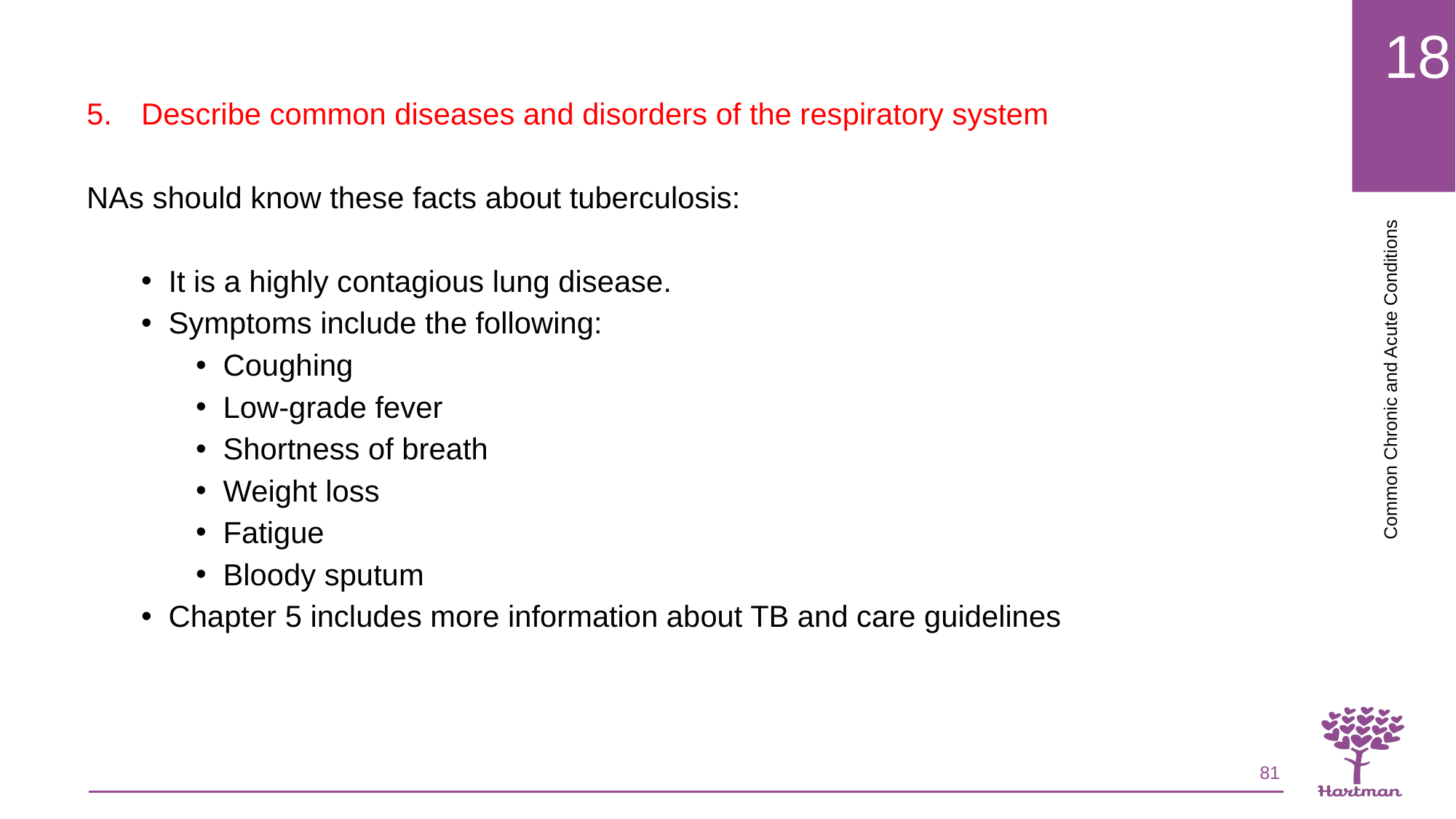

Describe common diseases and disorders of the respiratory system

NAs should know these facts about tuberculosis:

It is a highly contagious lung disease.
Symptoms include the following:
Coughing
Low-grade fever
Shortness of breath
Weight loss
Fatigue
Bloody sputum
Chapter 5 includes more information about TB and care guidelines

81